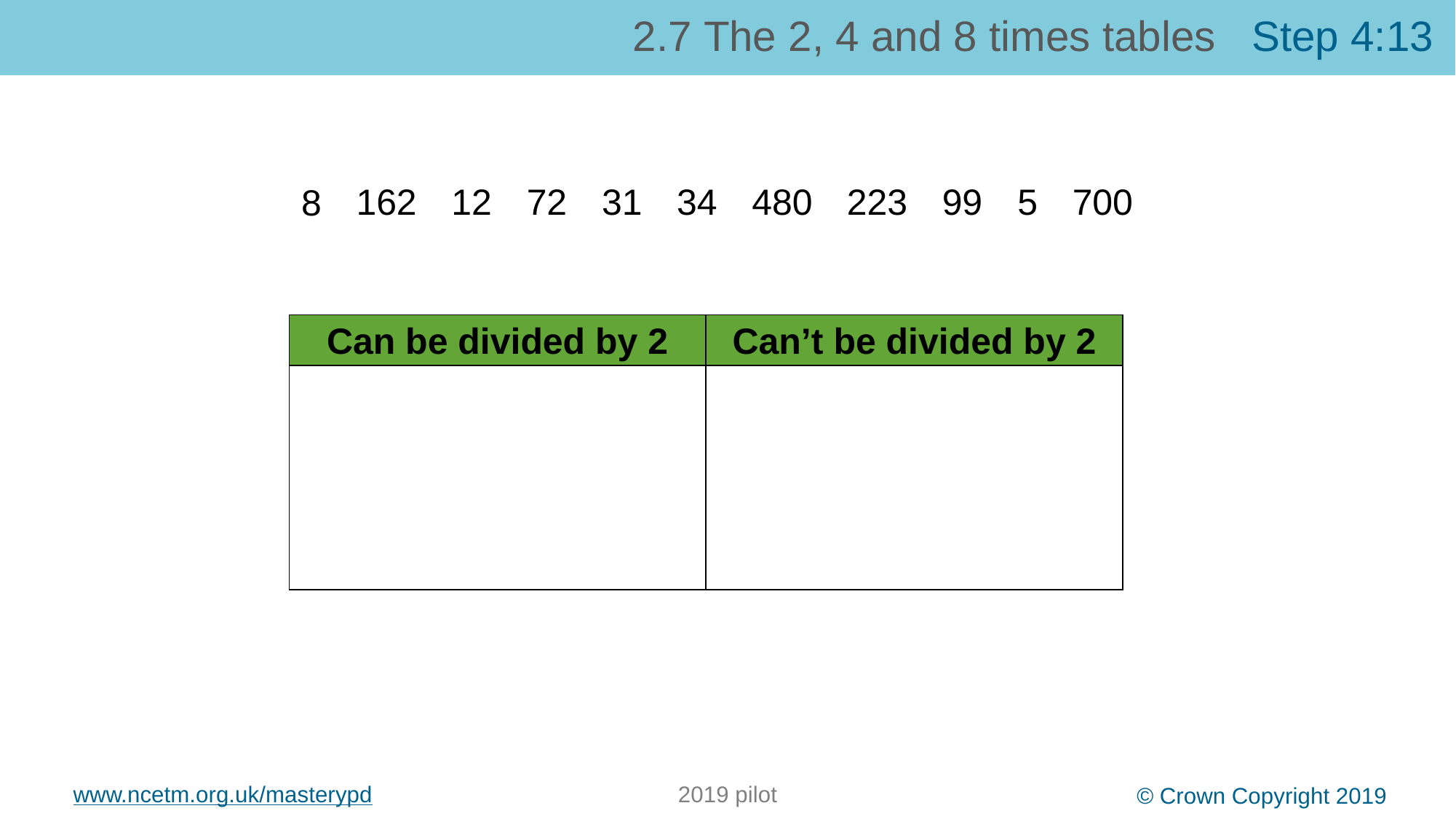

2.7 The 2, 4 and 8 times tables   Step 4:13
162
12
72
31
34
480
223
99
5
700
8
| Can be divided by 2 | Can’t be divided by 2 |
| --- | --- |
|  |  |